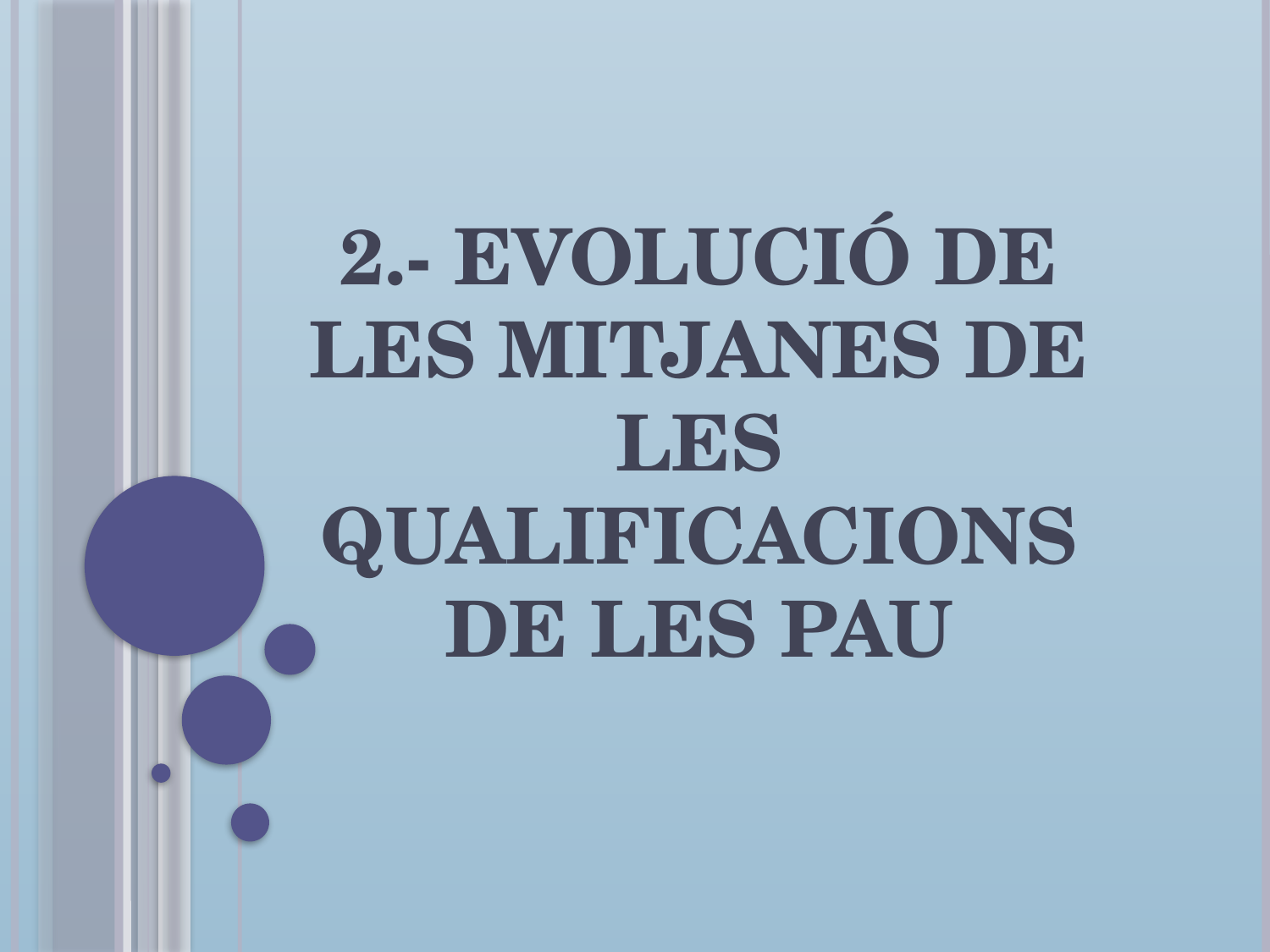

2.- Evolució De Les Mitjanes De Les Qualificacions De Les PAU